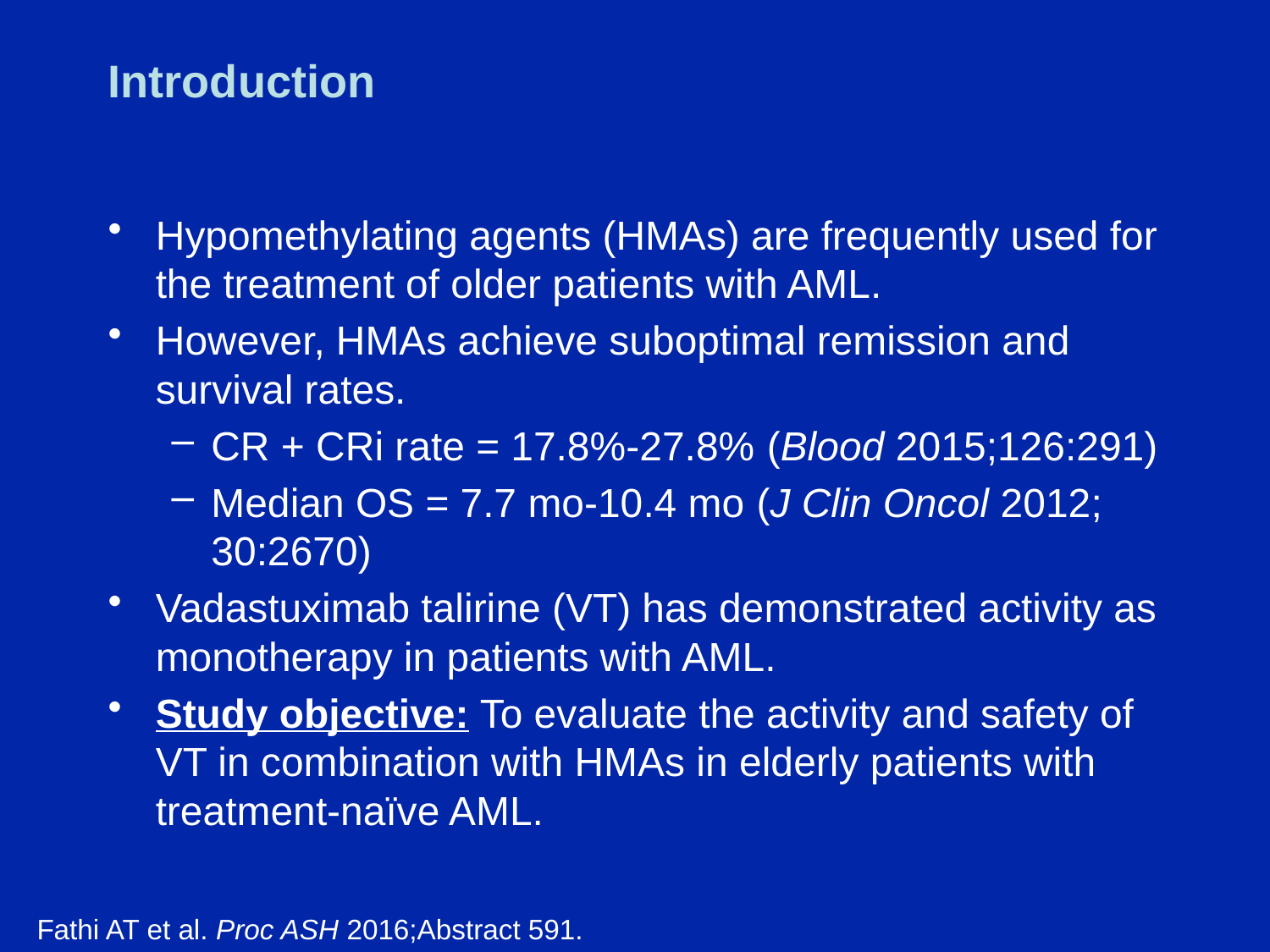

# Introduction
Hypomethylating agents (HMAs) are frequently used for the treatment of older patients with AML.
However, HMAs achieve suboptimal remission and survival rates.
CR + CRi rate = 17.8%-27.8% (Blood 2015;126:291)
Median OS = 7.7 mo-10.4 mo (J Clin Oncol 2012;
30:2670)
Vadastuximab talirine (VT) has demonstrated activity as monotherapy in patients with AML.
Study objective: To evaluate the activity and safety of VT in combination with HMAs in elderly patients with treatment-naïve AML.
Fathi AT et al. Proc ASH 2016;Abstract 591.